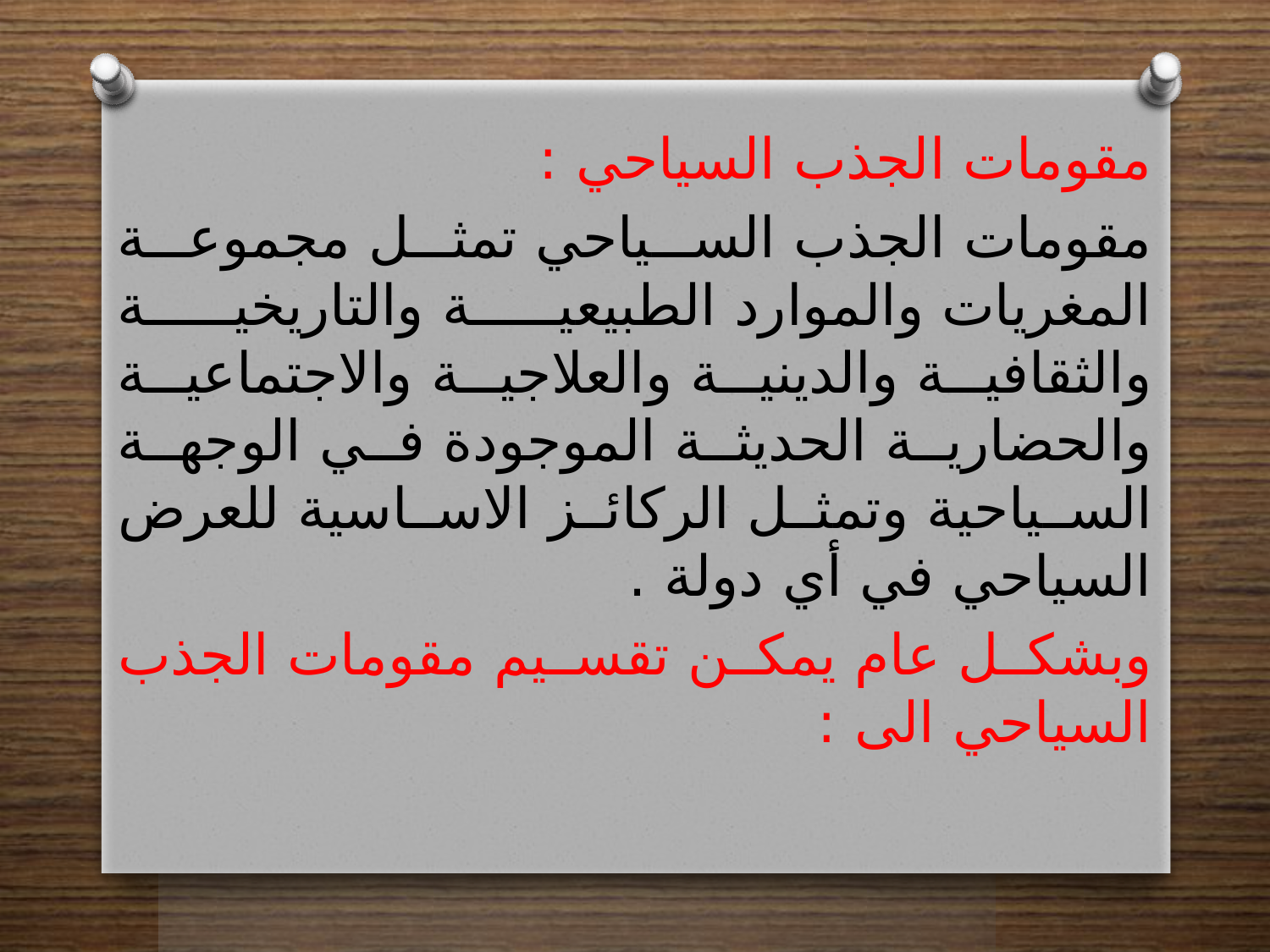

مقومات الجذب السياحي :
مقومات الجذب السياحي تمثل مجموعة المغريات والموارد الطبيعية والتاريخية والثقافية والدينية والعلاجية والاجتماعية والحضارية الحديثة الموجودة في الوجهة السياحية وتمثل الركائز الاساسية للعرض السياحي في أي دولة .
وبشكل عام يمكن تقسيم مقومات الجذب السياحي الى :